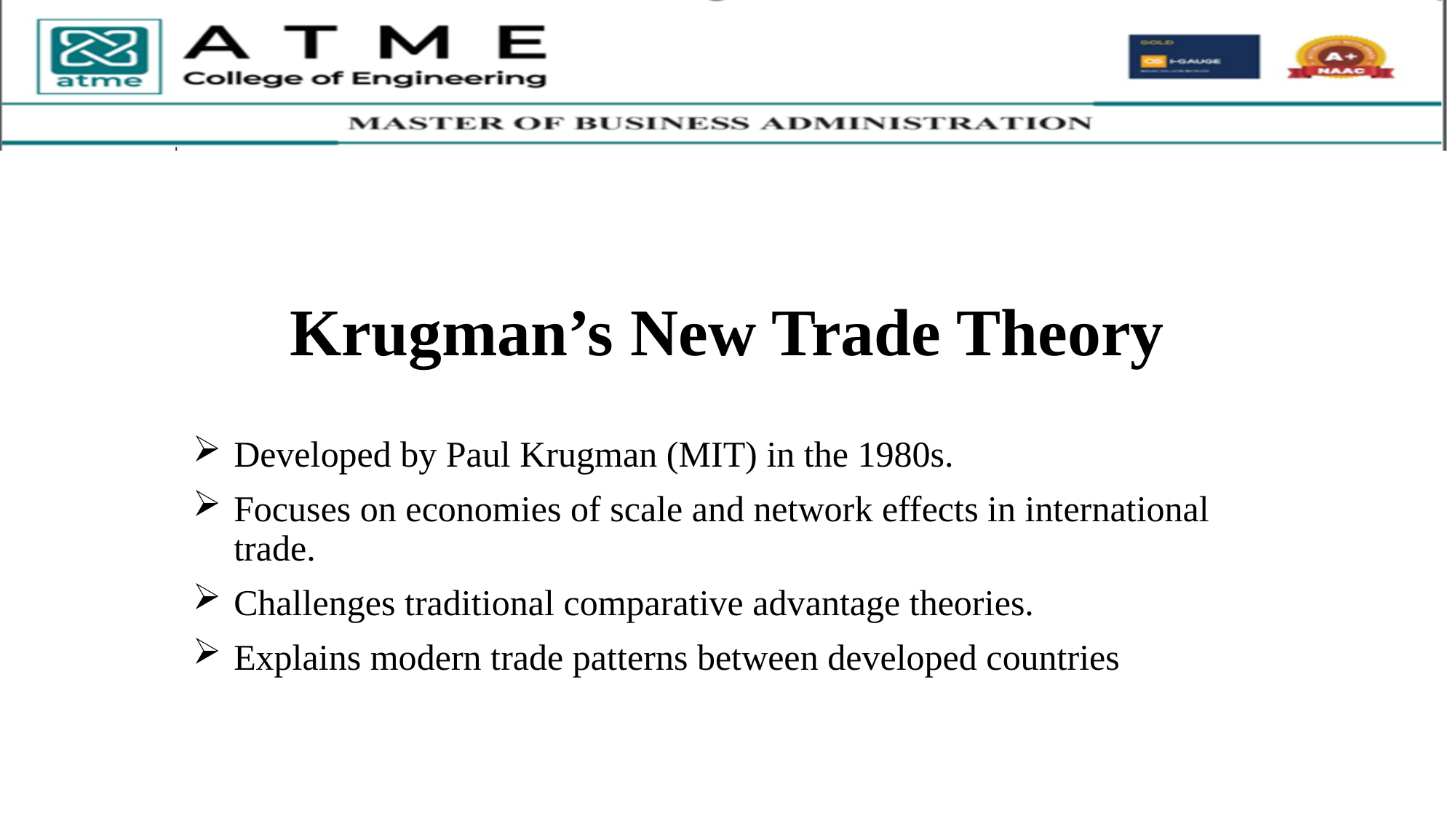

# Krugman’s New Trade Theory
Developed by Paul Krugman (MIT) in the 1980s.
Focuses on economies of scale and network effects in international trade.
Challenges traditional comparative advantage theories.
Explains modern trade patterns between developed countries